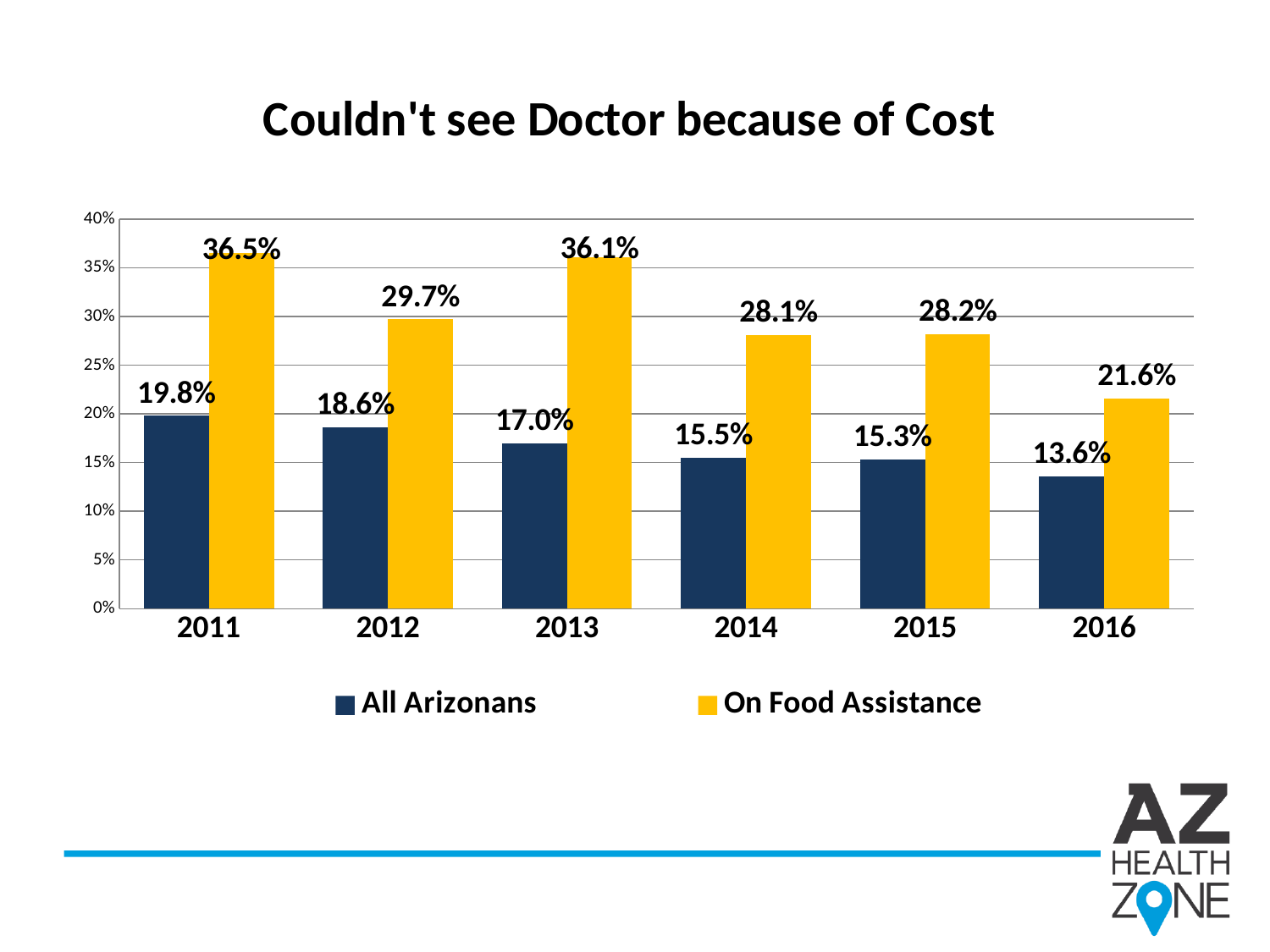

### Chart: Couldn't see Doctor because of Cost

| Category | All Arizonans | On Food Assistance |
|---|---|---|
| 2011 | 0.198 | 0.365 |
| 2012 | 0.186 | 0.297 |
| 2013 | 0.17 | 0.361 |
| 2014 | 0.155 | 0.281 |
| 2015 | 0.153 | 0.282 |
| 2016 | 0.136 | 0.216 |